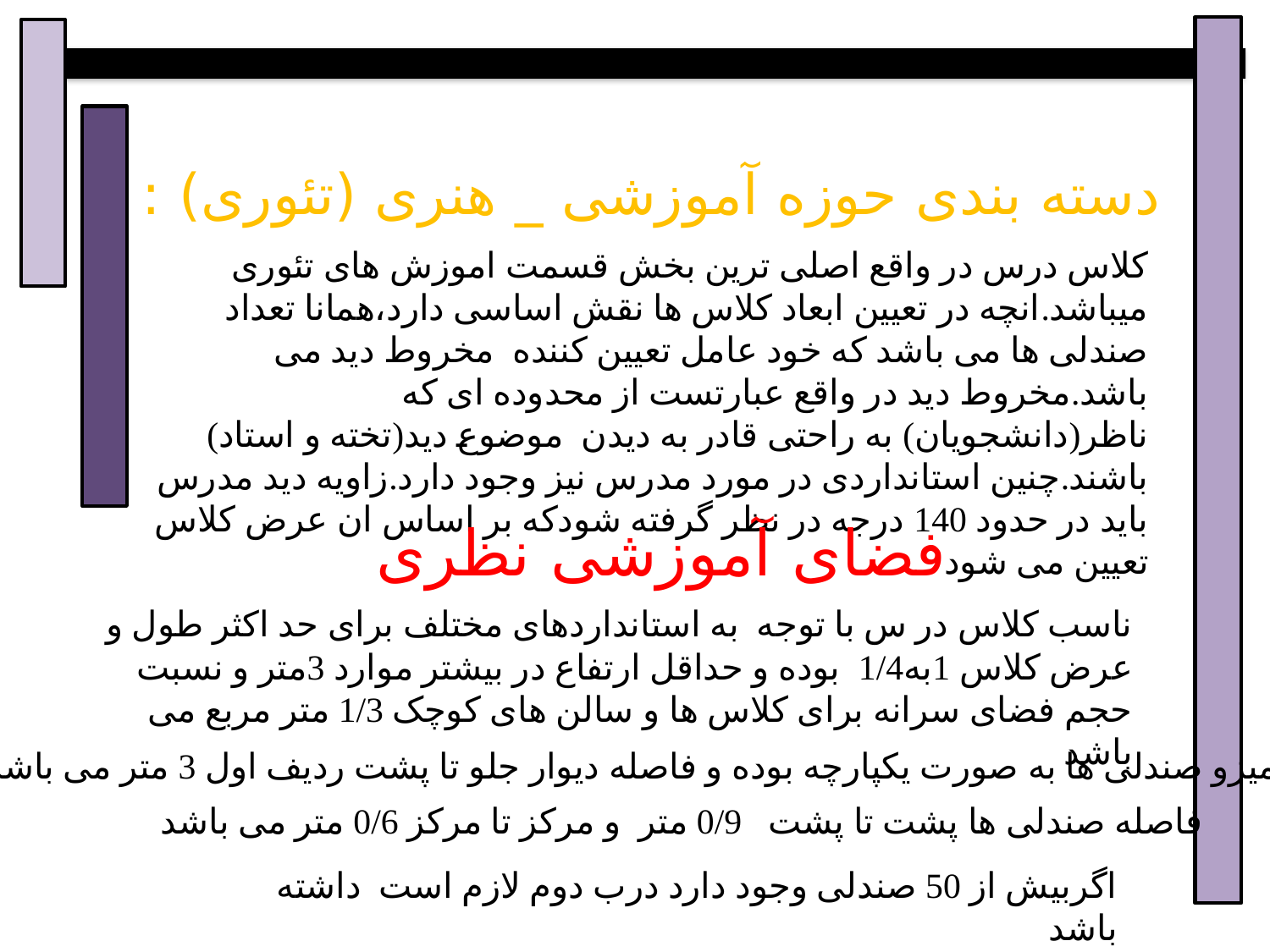

دسته بندی حوزه آموزشی _ هنری (تئوری) :
کلاس درس در واقع اصلی ترین بخش قسمت اموزش های تئوری میباشد.انچه در تعیین ابعاد کلاس ها نقش اساسی دارد،همانا تعداد صندلی ها می باشد که خود عامل تعیین کننده  مخروط دید می باشد.مخروط دید در واقع عبارتست از محدوده ای که ناظر(دانشجویان) به راحتی قادر به دیدن  موضوع دید(تخته و استاد) باشند.چنین استانداردی در مورد مدرس نیز وجود دارد.زاویه دید مدرس باید در حدود 140 درجه در نظر گرفته شودکه بر اساس ان عرض کلاس تعیین می شود
فضای آموزشی نظری
ناسب کلاس در س با توجه  به استانداردهای مختلف برای حد اکثر طول و عرض کلاس 1به1/4  بوده و حداقل ارتفاع در بیشتر موارد 3متر و نسبت حجم فضای سرانه برای کلاس ها و سالن های کوچک 1/3 متر مربع می باشد
میزو صندلی ها به صورت یکپارچه بوده و فاصله دیوار جلو تا پشت ردیف اول 3 متر می باشد
فاصله صندلی ها پشت تا پشت   0/9 متر  و مرکز تا مرکز 0/6 متر می باشد
اگربیش از 50 صندلی وجود دارد درب دوم لازم است  داشته باشد